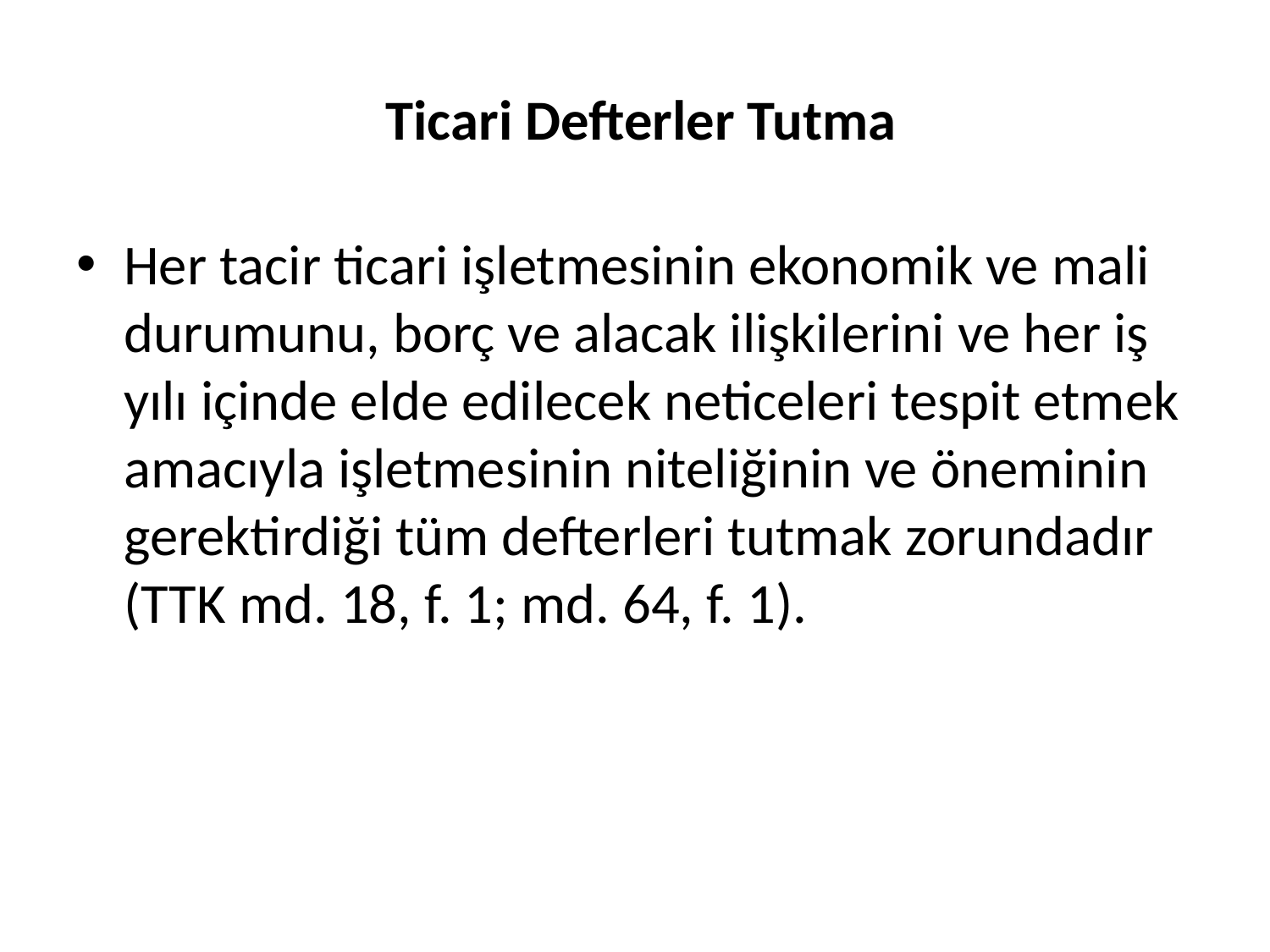

# Ticari Defterler Tutma
Her tacir ticari işletmesinin ekonomik ve mali durumunu, borç ve alacak ilişkilerini ve her iş yılı içinde elde edilecek neticeleri tespit etmek amacıyla işletmesinin niteliğinin ve öneminin gerektirdiği tüm defterleri tutmak zorundadır (TTK md. 18, f. 1; md. 64, f. 1).